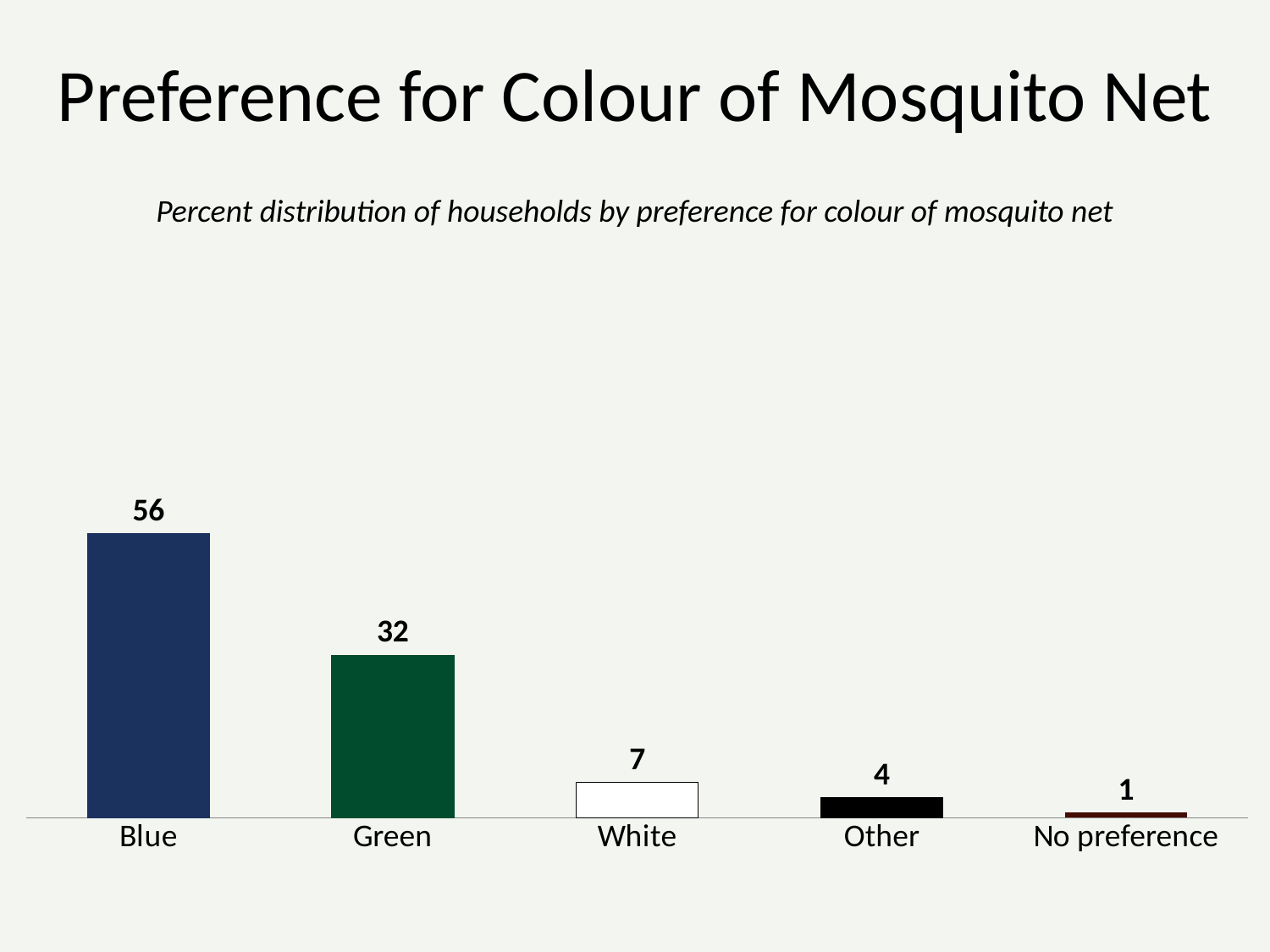

Preference for Colour of Mosquito Net

### Chart

| Category | ITN |
|---|---|
| Blue | 56.0 |
| Green | 32.0 |
| White | 7.0 |
| Other | 4.0 |
| No preference | 1.0 |
Percent distribution of households by preference for colour of mosquito net